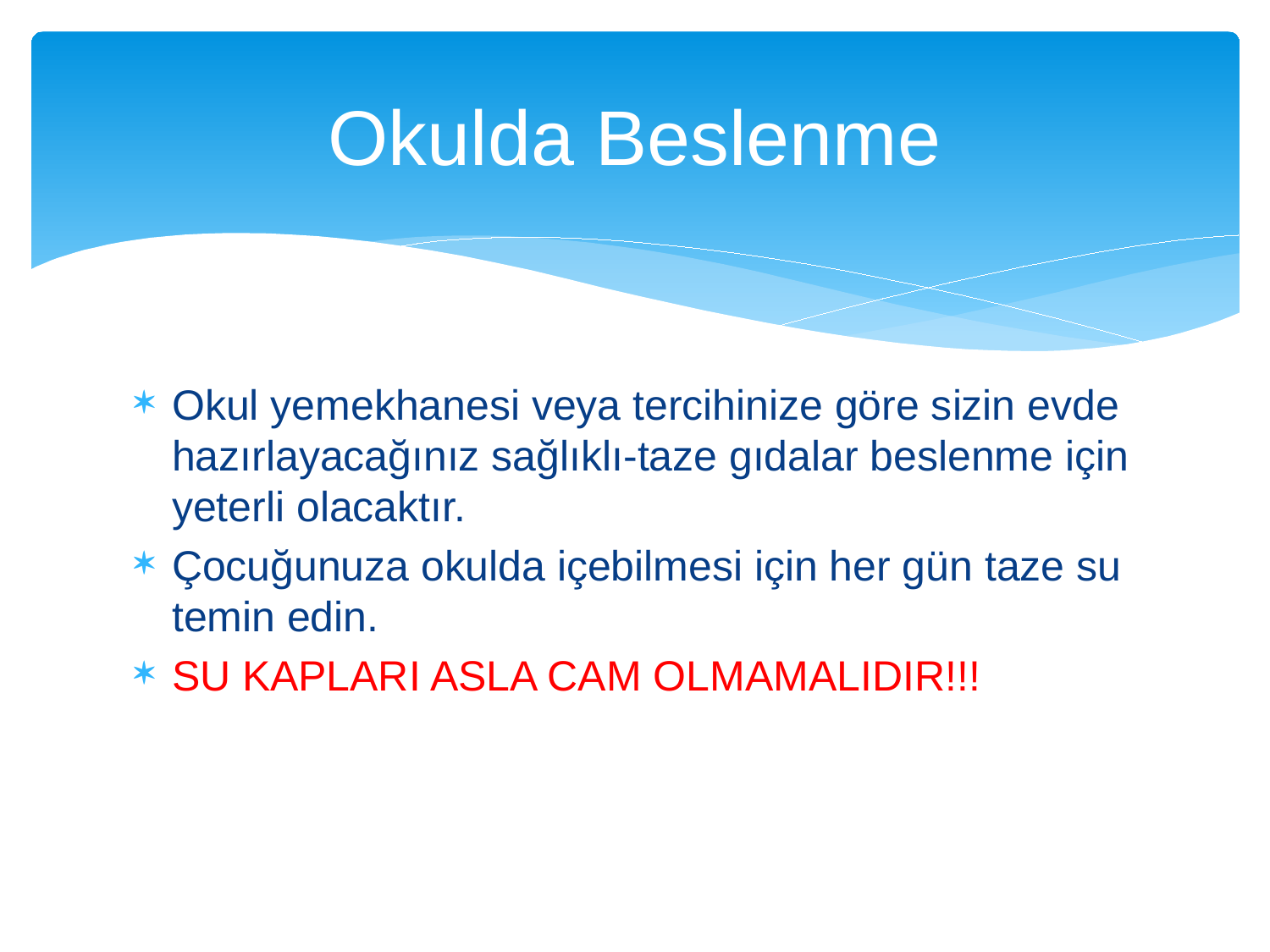

# Okulda Beslenme
Okul yemekhanesi veya tercihinize göre sizin evde hazırlayacağınız sağlıklı-taze gıdalar beslenme için yeterli olacaktır.
Çocuğunuza okulda içebilmesi için her gün taze su temin edin.
SU KAPLARI ASLA CAM OLMAMALIDIR!!!